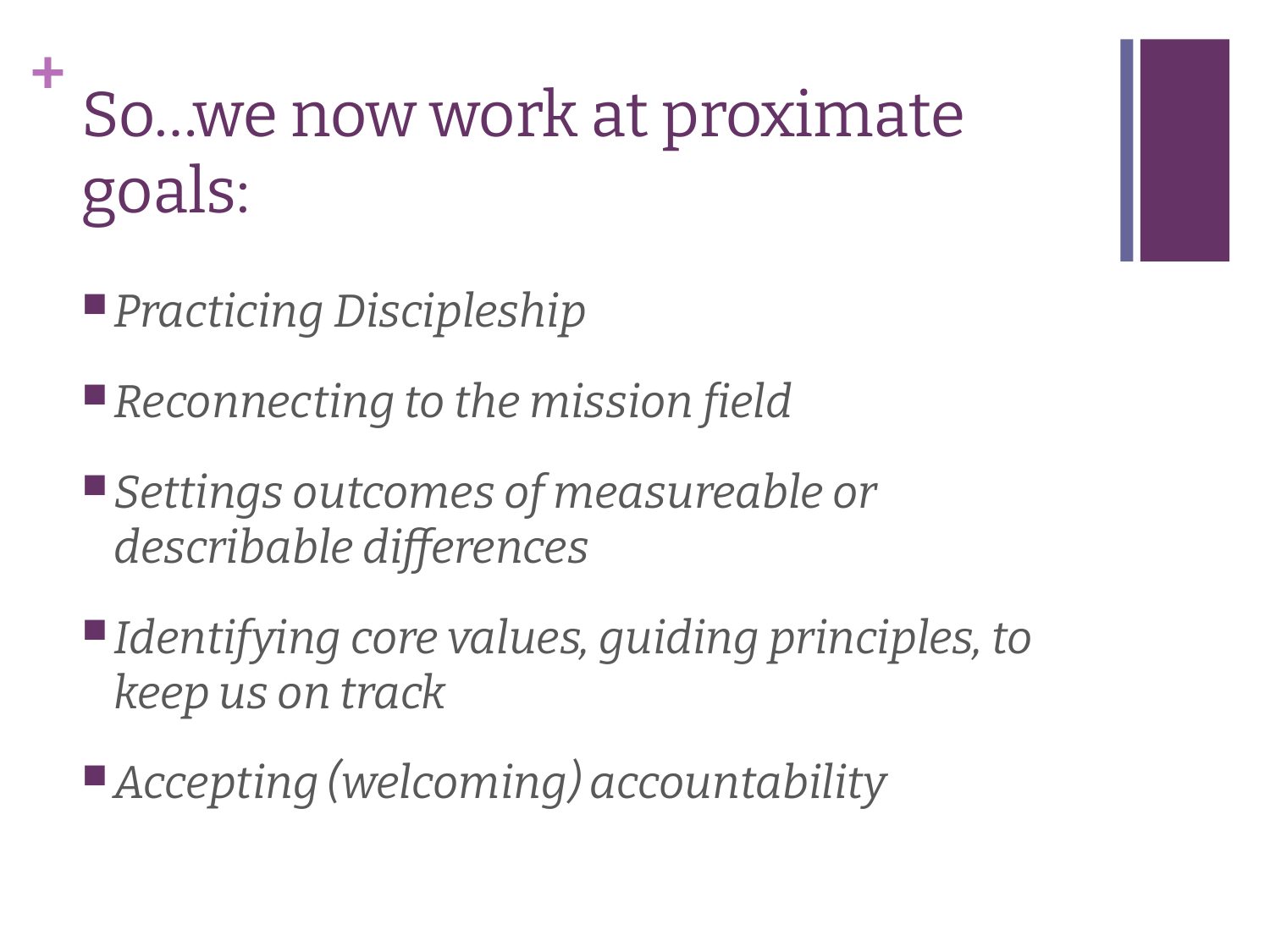

# So…we now work at proximate goals:
Practicing Discipleship
Reconnecting to the mission field
Settings outcomes of measureable or describable differences
Identifying core values, guiding principles, to keep us on track
Accepting (welcoming) accountability